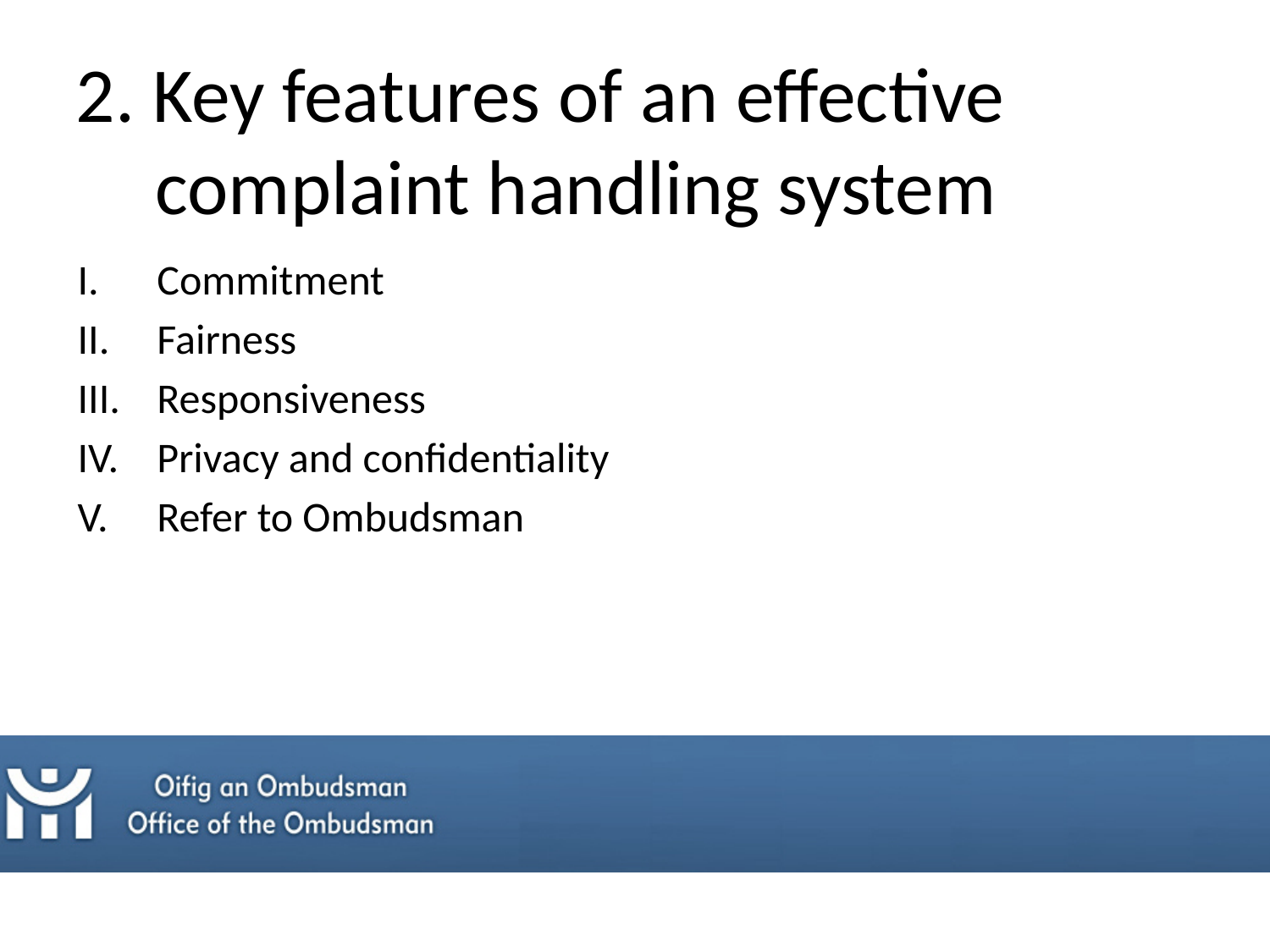

2. Key features of an effective complaint handling system
Commitment
Fairness
Responsiveness
Privacy and confidentiality
Refer to Ombudsman